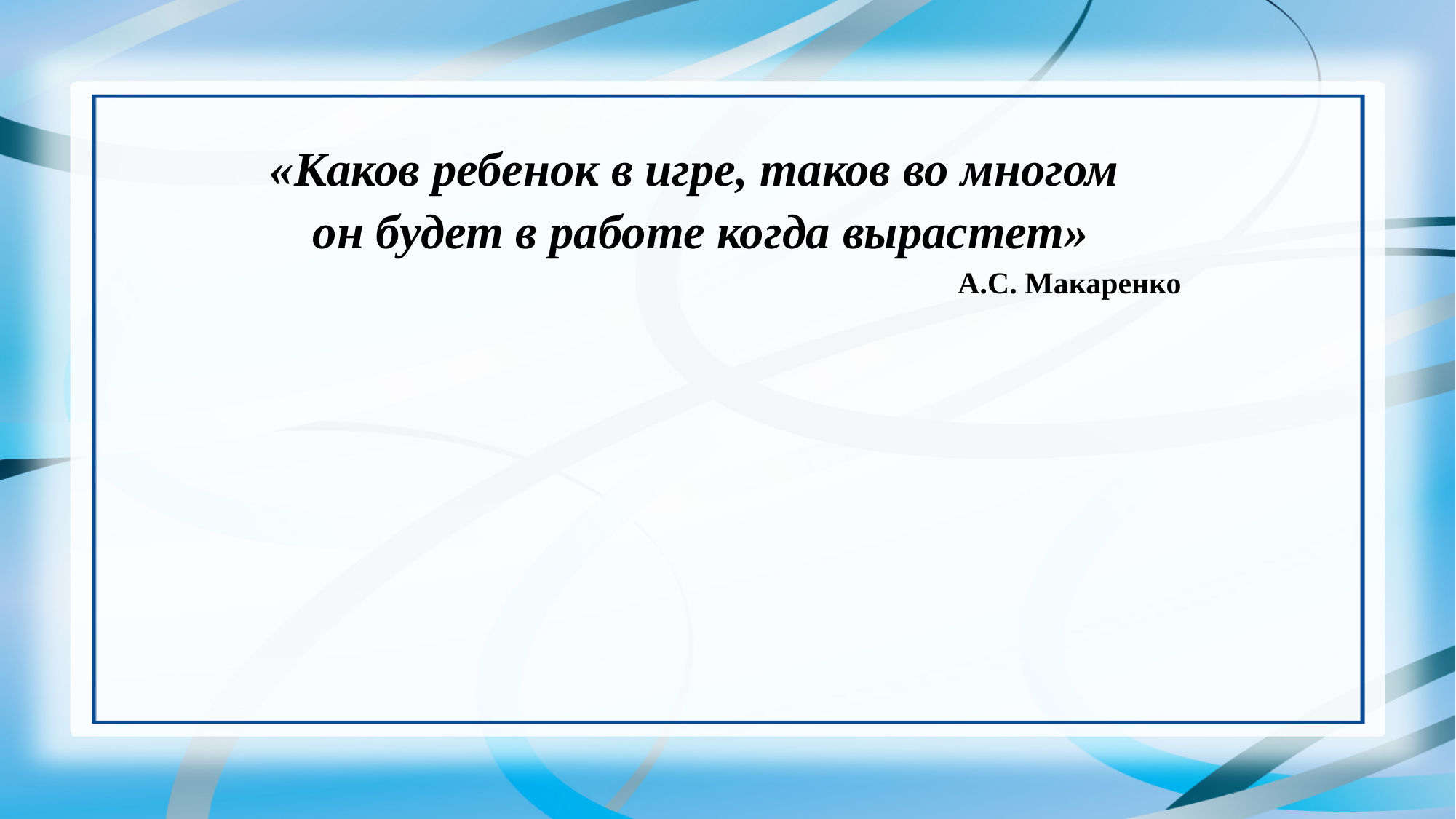

«Каков ребенок в игре, таков во многом
 он будет в работе когда вырастет»
                                                                                                              А.С. Макаренко